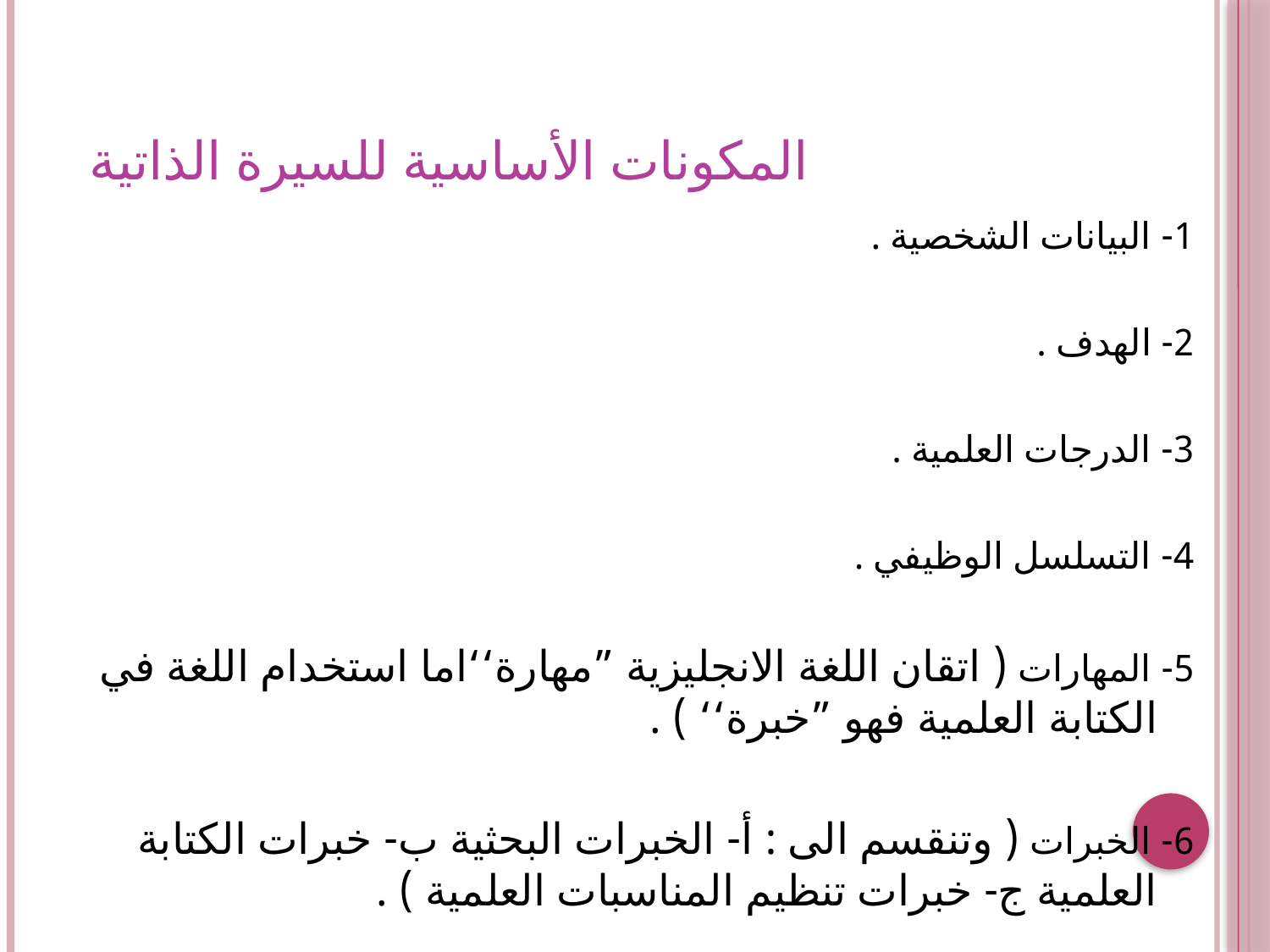

# المكونات الأساسية للسيرة الذاتية
1- البيانات الشخصية .

2- الهدف .

3- الدرجات العلمية .

4- التسلسل الوظيفي .

5- المهارات ( اتقان اللغة الانجليزية ”مهارة‘‘اما استخدام اللغة في الكتابة العلمية فهو ”خبرة‘‘ ) .

6- الخبرات ( وتنقسم الى : أ- الخبرات البحثية ب- خبرات الكتابة العلمية ج- خبرات تنظيم المناسبات العلمية ) .